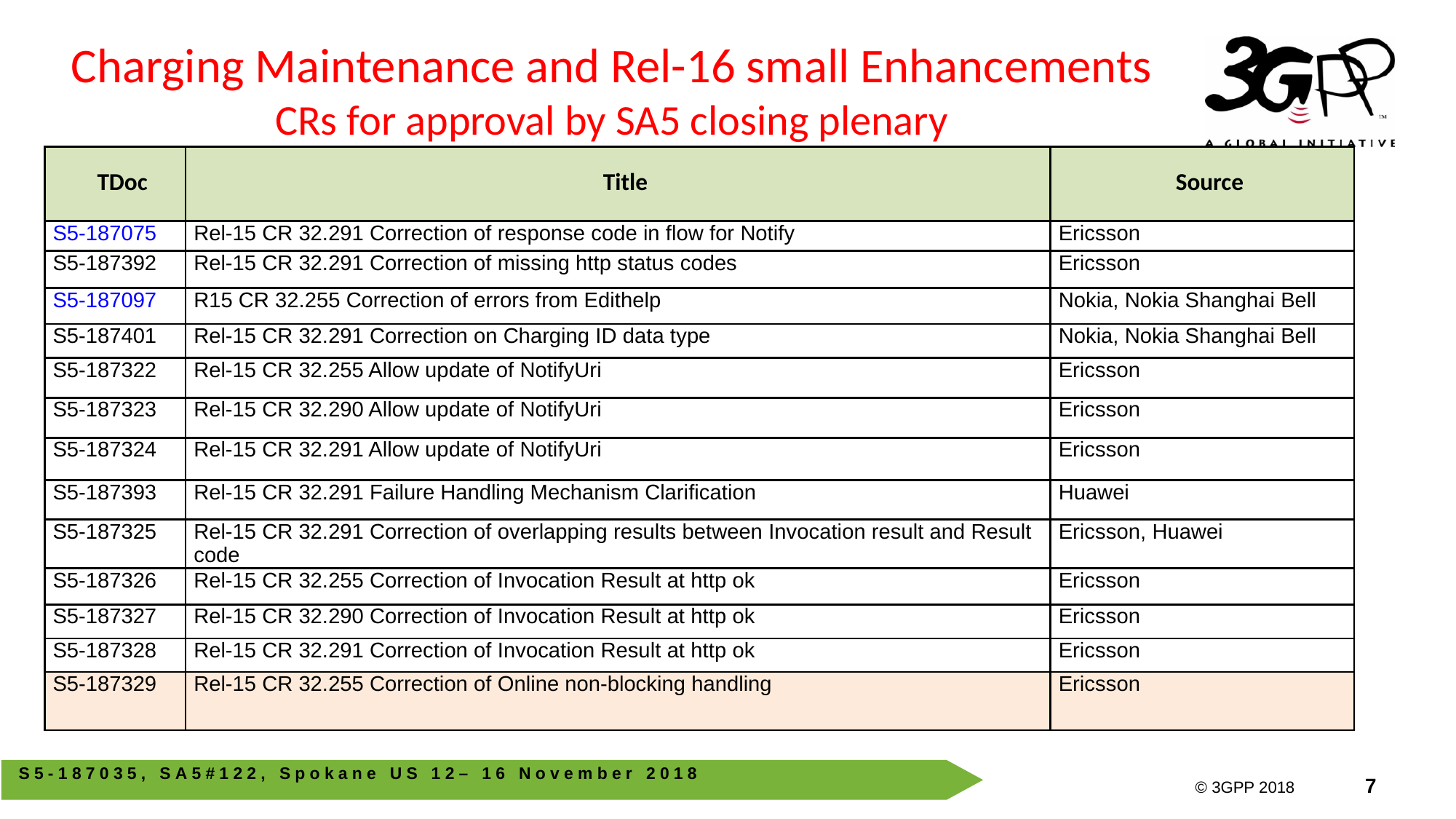

Charging Maintenance and Rel-16 small Enhancements CRs for approval by SA5 closing plenary
| TDoc | Title | Source |
| --- | --- | --- |
| S5-187075 | Rel-15 CR 32.291 Correction of response code in flow for Notify | Ericsson |
| S5-187392 | Rel-15 CR 32.291 Correction of missing http status codes | Ericsson |
| S5-187097 | R15 CR 32.255 Correction of errors from Edithelp | Nokia, Nokia Shanghai Bell |
| S5-187401 | Rel-15 CR 32.291 Correction on Charging ID data type | Nokia, Nokia Shanghai Bell |
| S5-187322 | Rel-15 CR 32.255 Allow update of NotifyUri | Ericsson |
| S5-187323 | Rel-15 CR 32.290 Allow update of NotifyUri | Ericsson |
| S5-187324 | Rel-15 CR 32.291 Allow update of NotifyUri | Ericsson |
| S5-187393 | Rel-15 CR 32.291 Failure Handling Mechanism Clarification | Huawei |
| S5-187325 | Rel-15 CR 32.291 Correction of overlapping results between Invocation result and Result code | Ericsson, Huawei |
| S5-187326 | Rel-15 CR 32.255 Correction of Invocation Result at http ok | Ericsson |
| S5-187327 | Rel-15 CR 32.290 Correction of Invocation Result at http ok | Ericsson |
| S5-187328 | Rel-15 CR 32.291 Correction of Invocation Result at http ok | Ericsson |
| S5-187329 | Rel-15 CR 32.255 Correction of Online non-blocking handling | Ericsson |